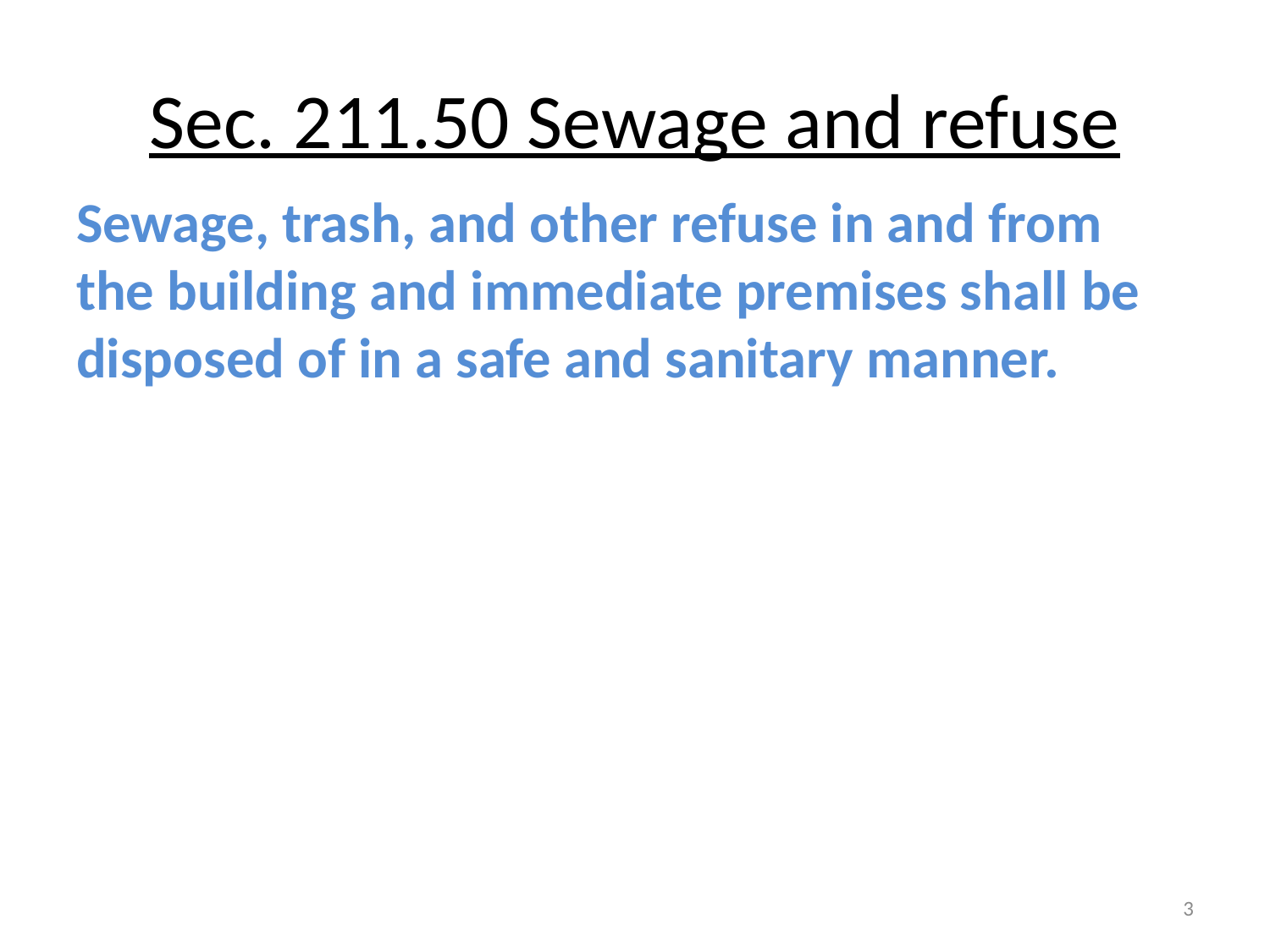

# Sec. 211.50 Sewage and refuse
Sewage, trash, and other refuse in and from the building and immediate premises shall be disposed of in a safe and sanitary manner.

3